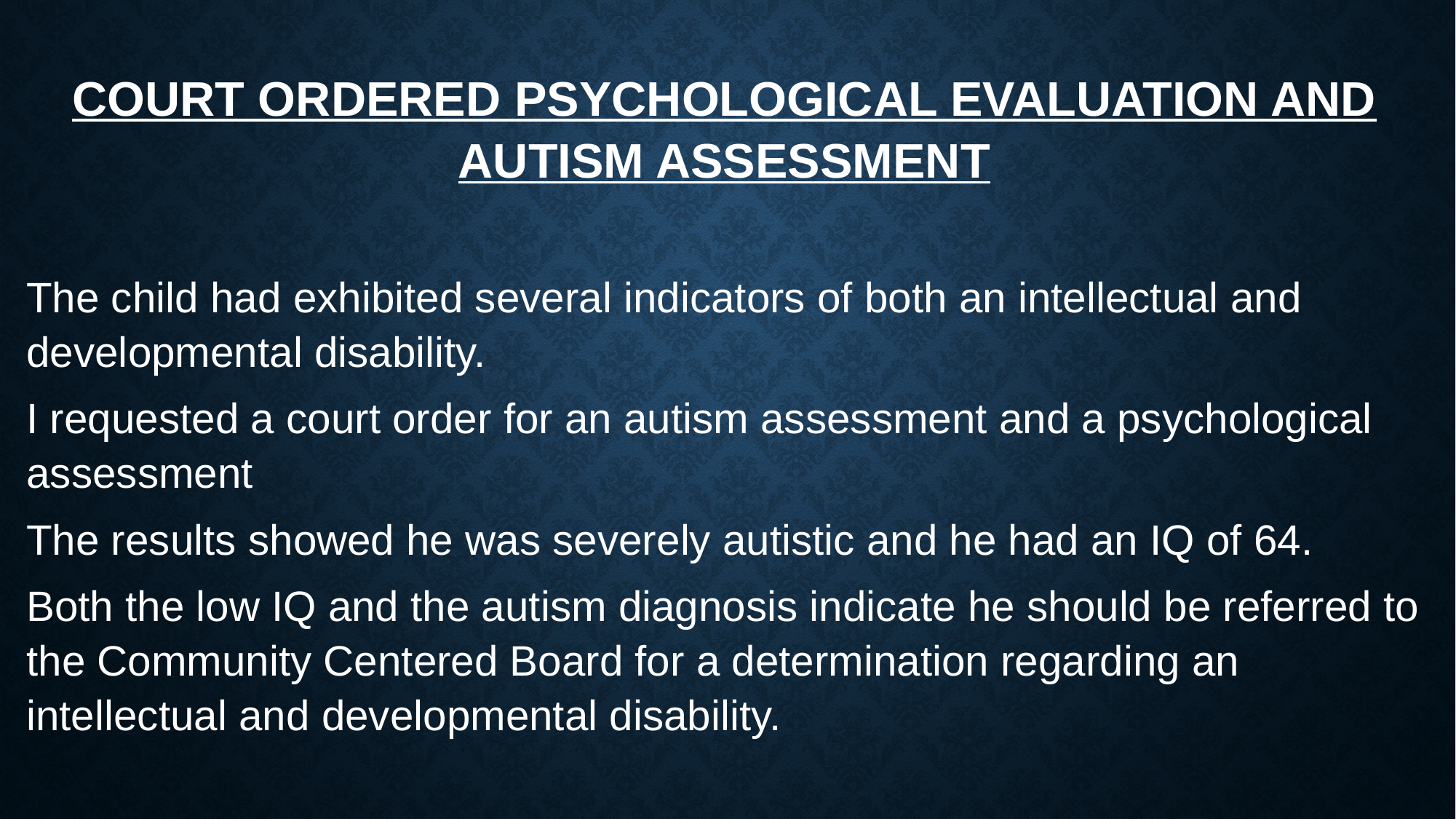

COURT ORDERED PSYCHOLOGICAL EVALUATION AND AUTISM ASSESSMENT

The child had exhibited several indicators of both an intellectual and developmental disability.
I requested a court order for an autism assessment and a psychological assessment
The results showed he was severely autistic and he had an IQ of 64.
Both the low IQ and the autism diagnosis indicate he should be referred to the Community Centered Board for a determination regarding an intellectual and developmental disability.